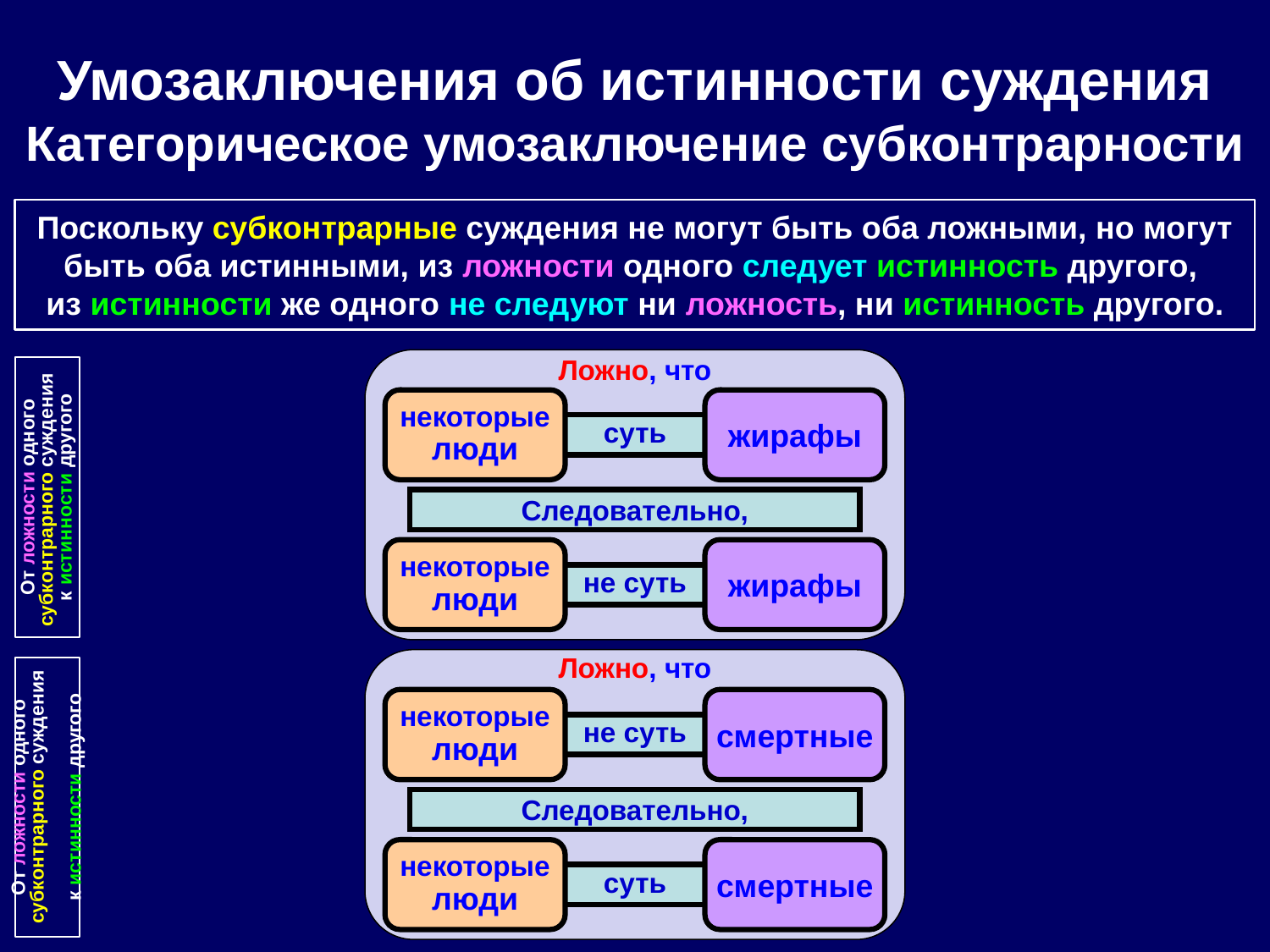

Умозаключения об истинности суждения
Категорическое умозаключение субконтрарности
Поскольку субконтрарные суждения не могут быть оба ложными, но могут быть оба истинными, из ложности одного следует истинность другого,
из истинности же одного не следуют ни ложность, ни истинность другого.
Ложно, что
некоторые
люди
жирафы
суть
От ложности одного субконтрарного суждения
к истинности другого
Следовательно,
некоторые
люди
жирафы
не суть
Ложно, что
некоторые
люди
смертные
не суть
От ложности одного субконтрарного суждения
к истинности другого
Следовательно,
некоторые
люди
смертные
суть